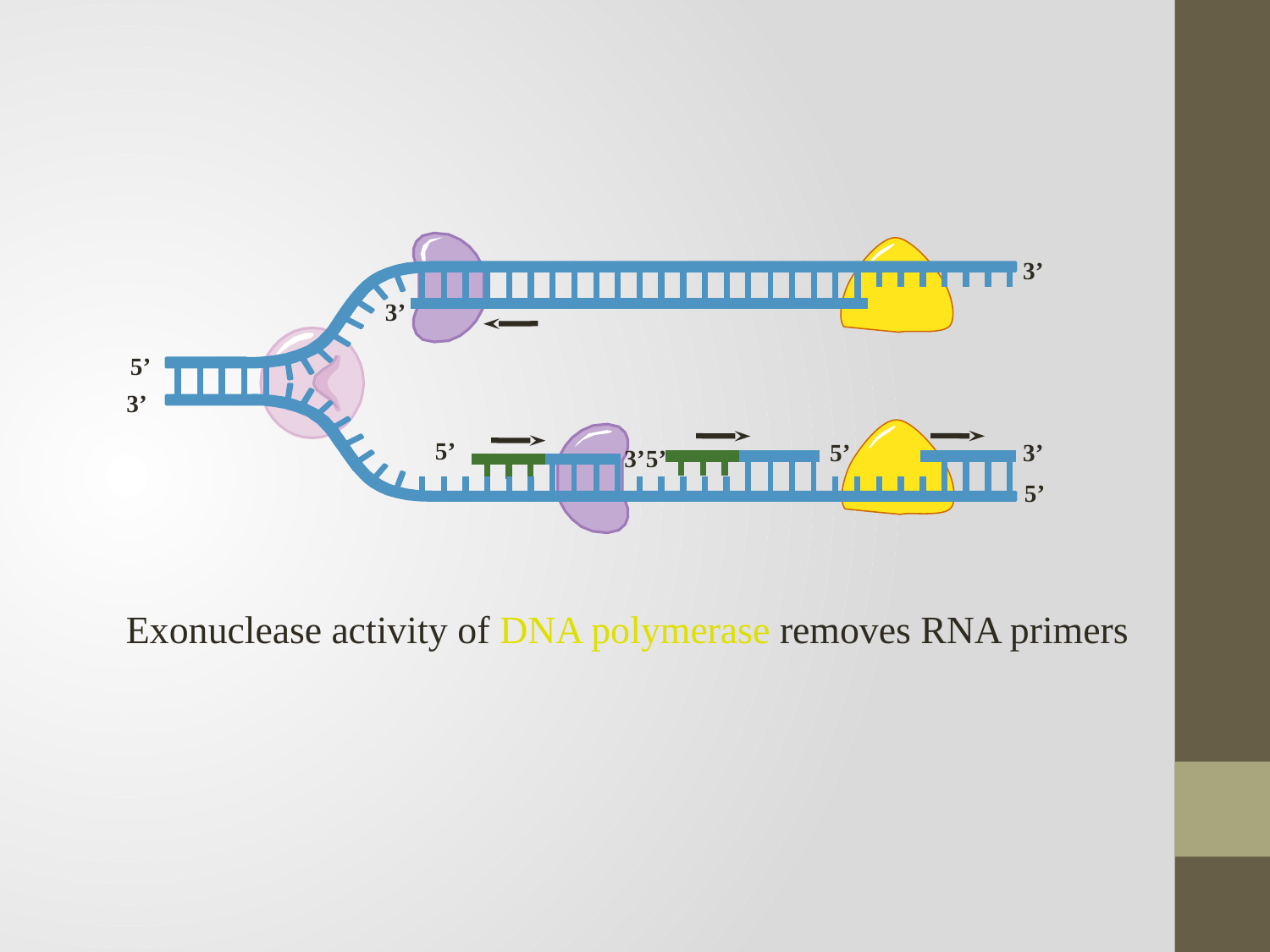

3’

 3’

5’

 3’

 5’
 3’

 3’
 5’

 5’

 5’

Exonuclease activity of DNA polymerase removes RNA primers